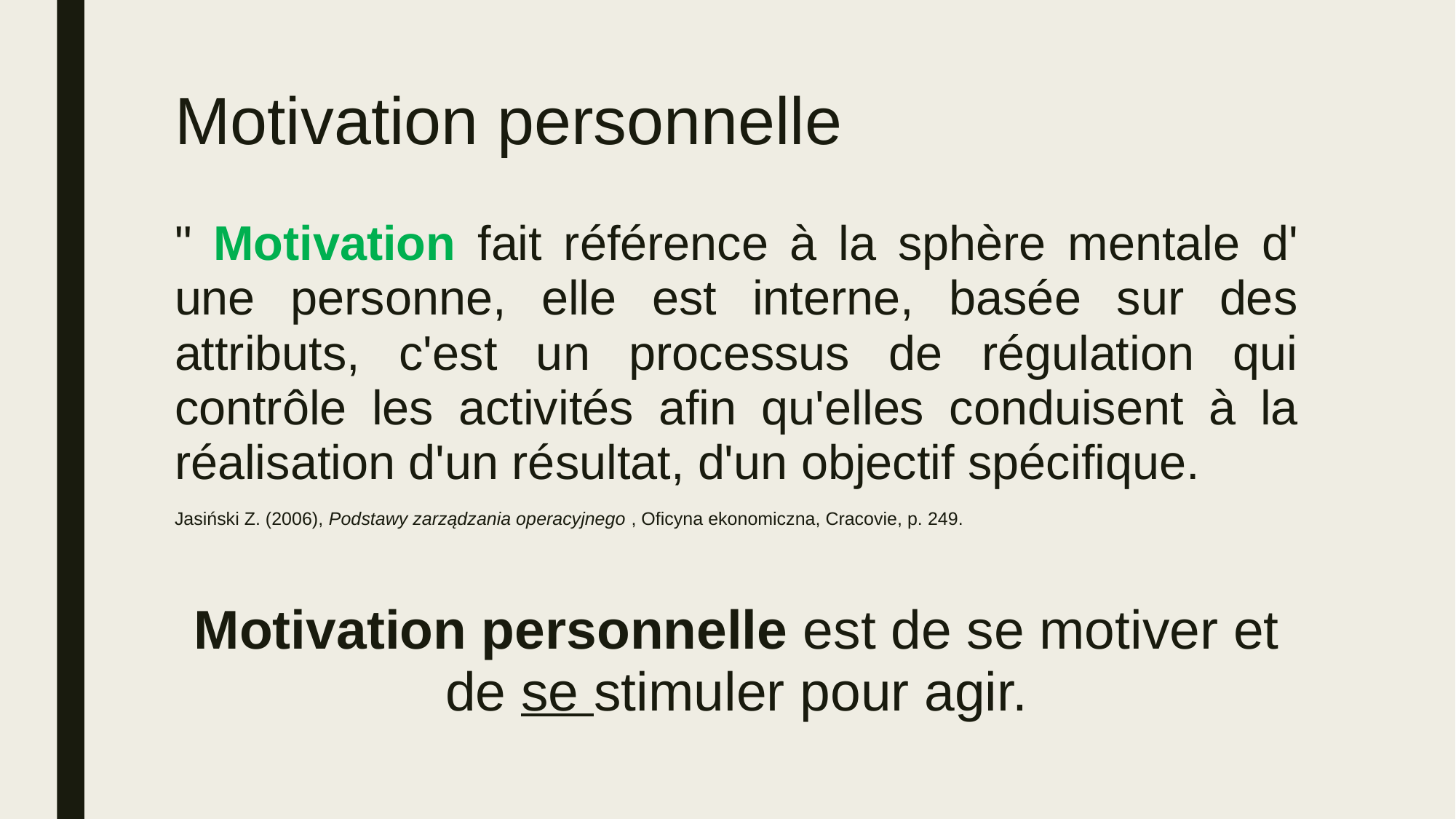

# Motivation personnelle
" Motivation fait référence à la sphère mentale d' une personne, elle est interne, basée sur des attributs, c'est un processus de régulation qui contrôle les activités afin qu'elles conduisent à la réalisation d'un résultat, d'un objectif spécifique.
Jasiński Z. (2006), Podstawy zarządzania operacyjnego , Oficyna ekonomiczna, Cracovie, p. 249.

Motivation personnelle est de se motiver et de se stimuler pour agir.